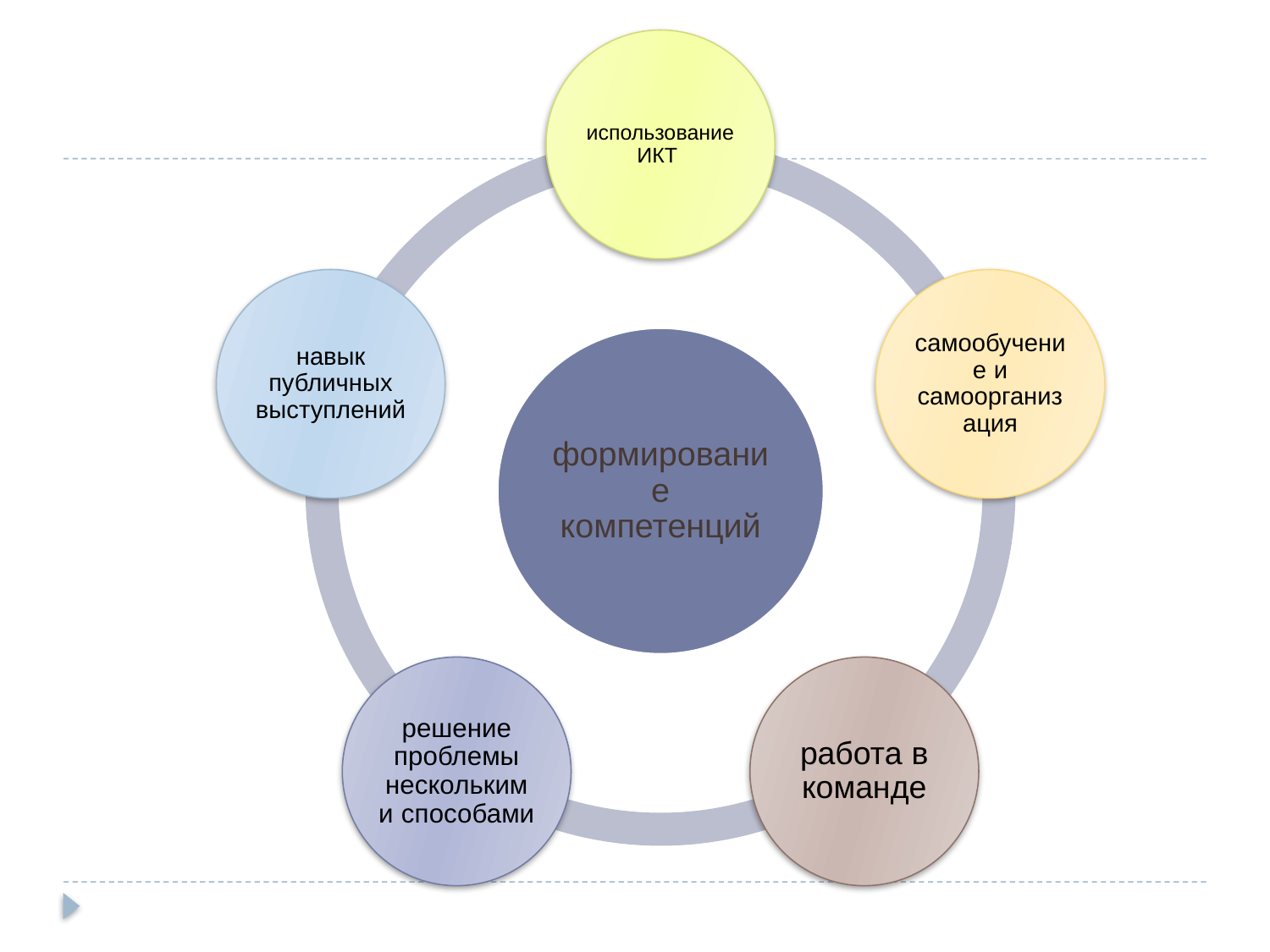

#
формирование компетенций
использование ИКТ
самообучение и самоорганизация
работа в команде
решение проблемы несколькими способами
навык публичных выступлений